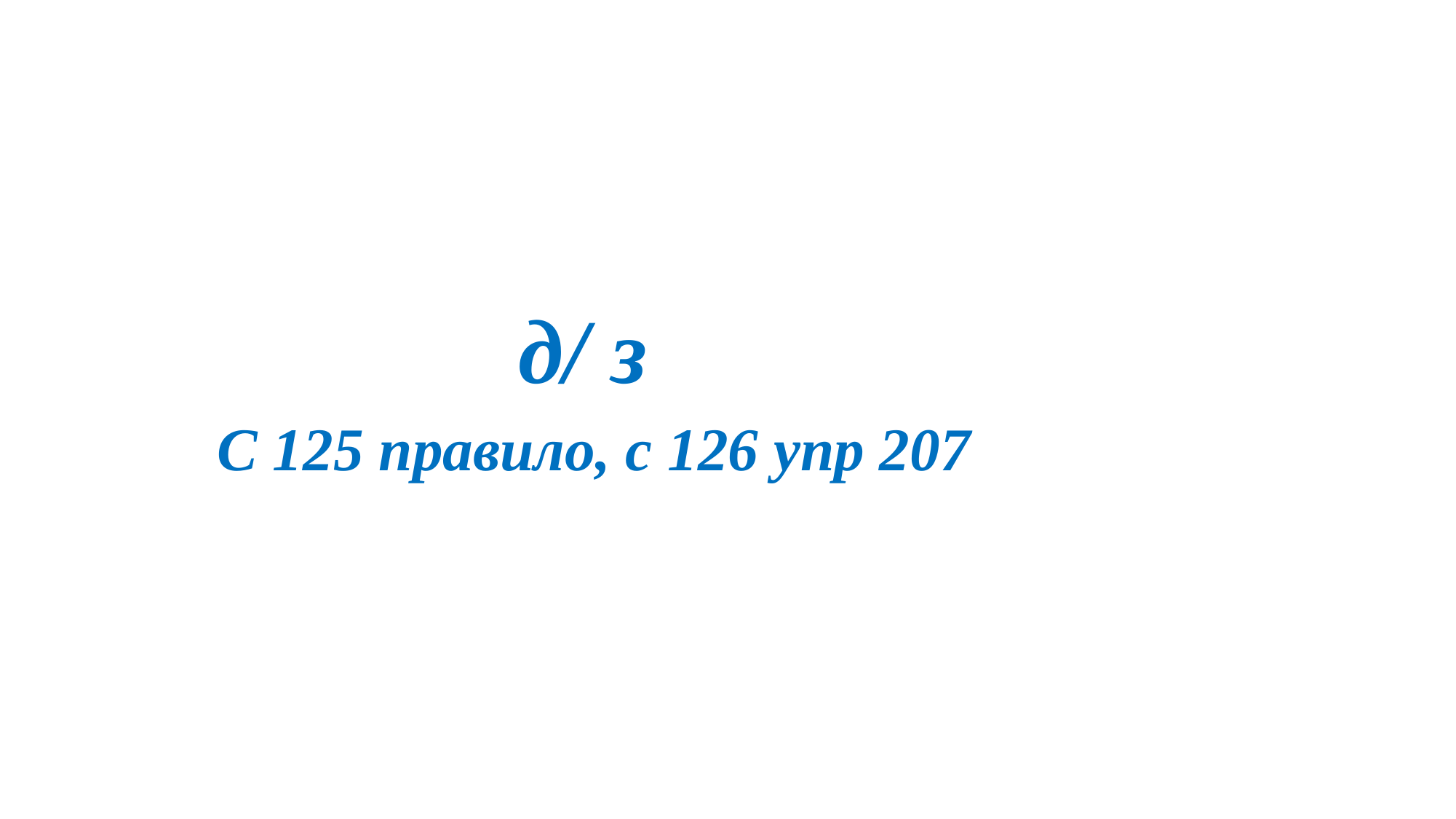

#

д/ з
С 125 правило, с 126 упр 207